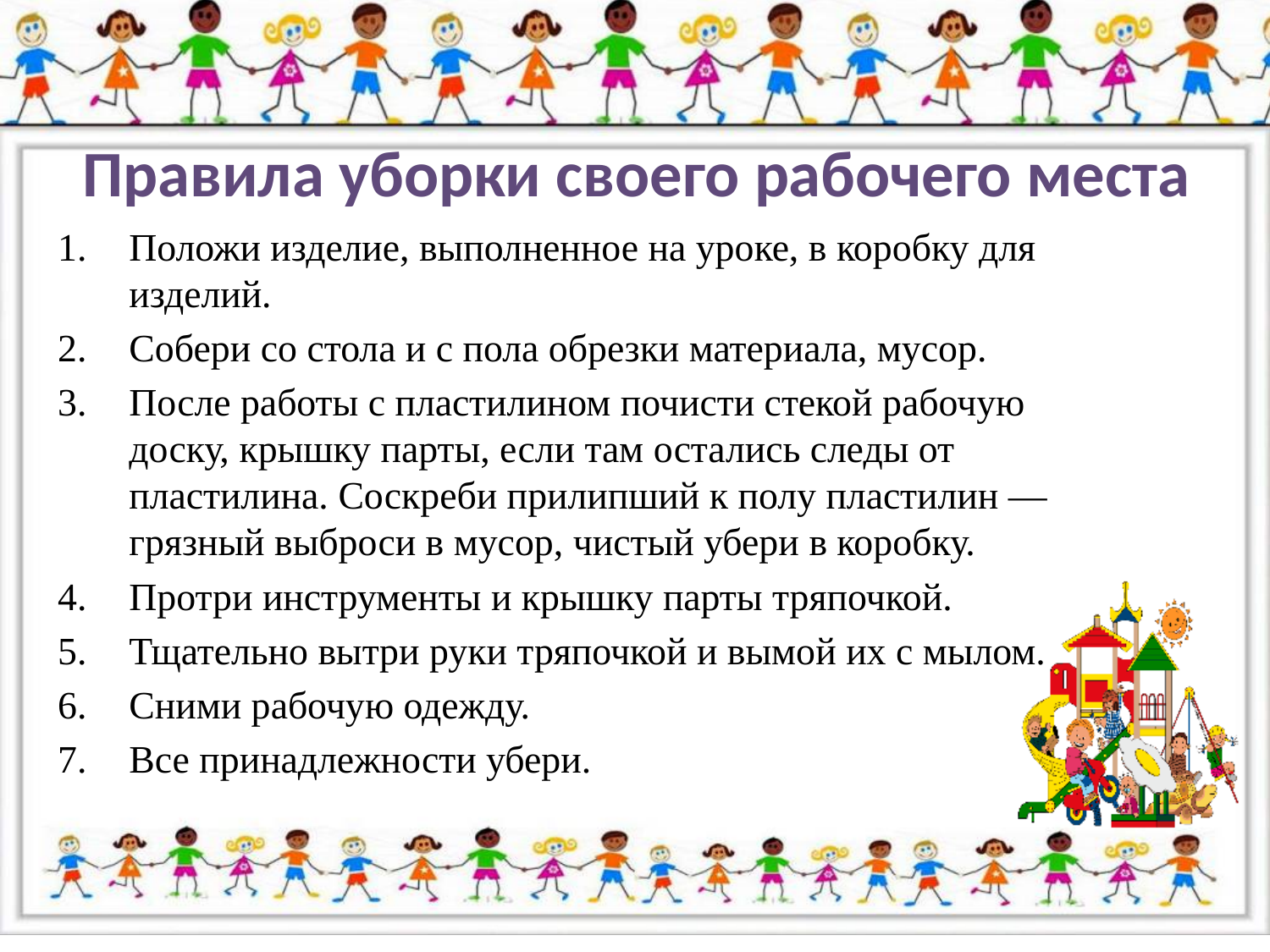

# Правила уборки своего рабочего места
Положи изделие, выполненное на уроке, в коробку для изделий.
Собери со стола и с пола обрезки материала, мусор.
После работы с пластилином почисти стекой рабочую доску, крышку парты, если там остались следы от пластилина. Соскреби прилипший к полу пластилин — грязный выброси в мусор, чистый убери в коробку.
Протри инструменты и крышку парты тряпочкой.
Тщательно вытри руки тряпочкой и вымой их с мылом.
Сними рабочую одежду.
Все принадлежности убери.